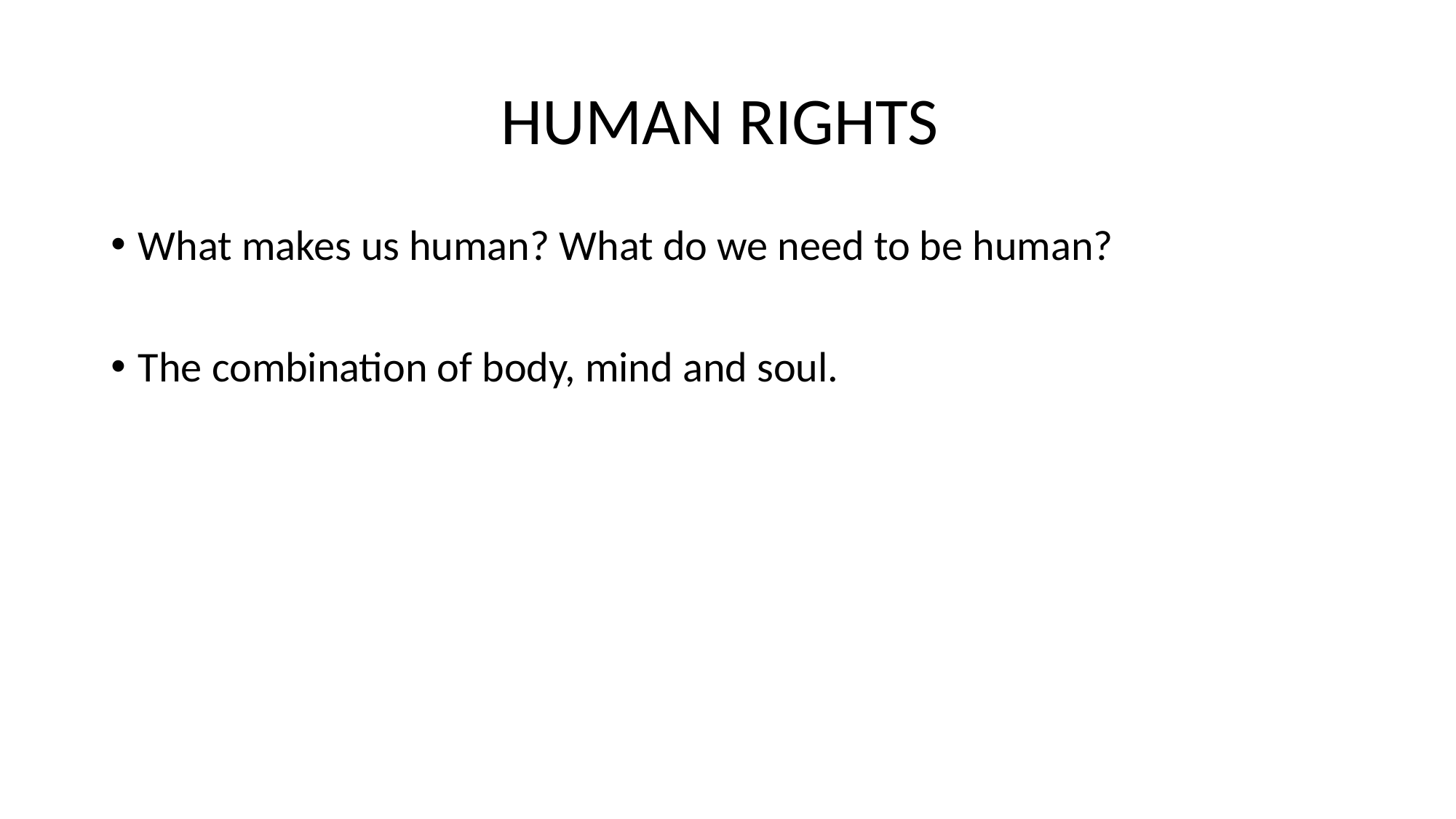

# HUMAN RIGHTS
What makes us human? What do we need to be human?

The combination of body, mind and soul.